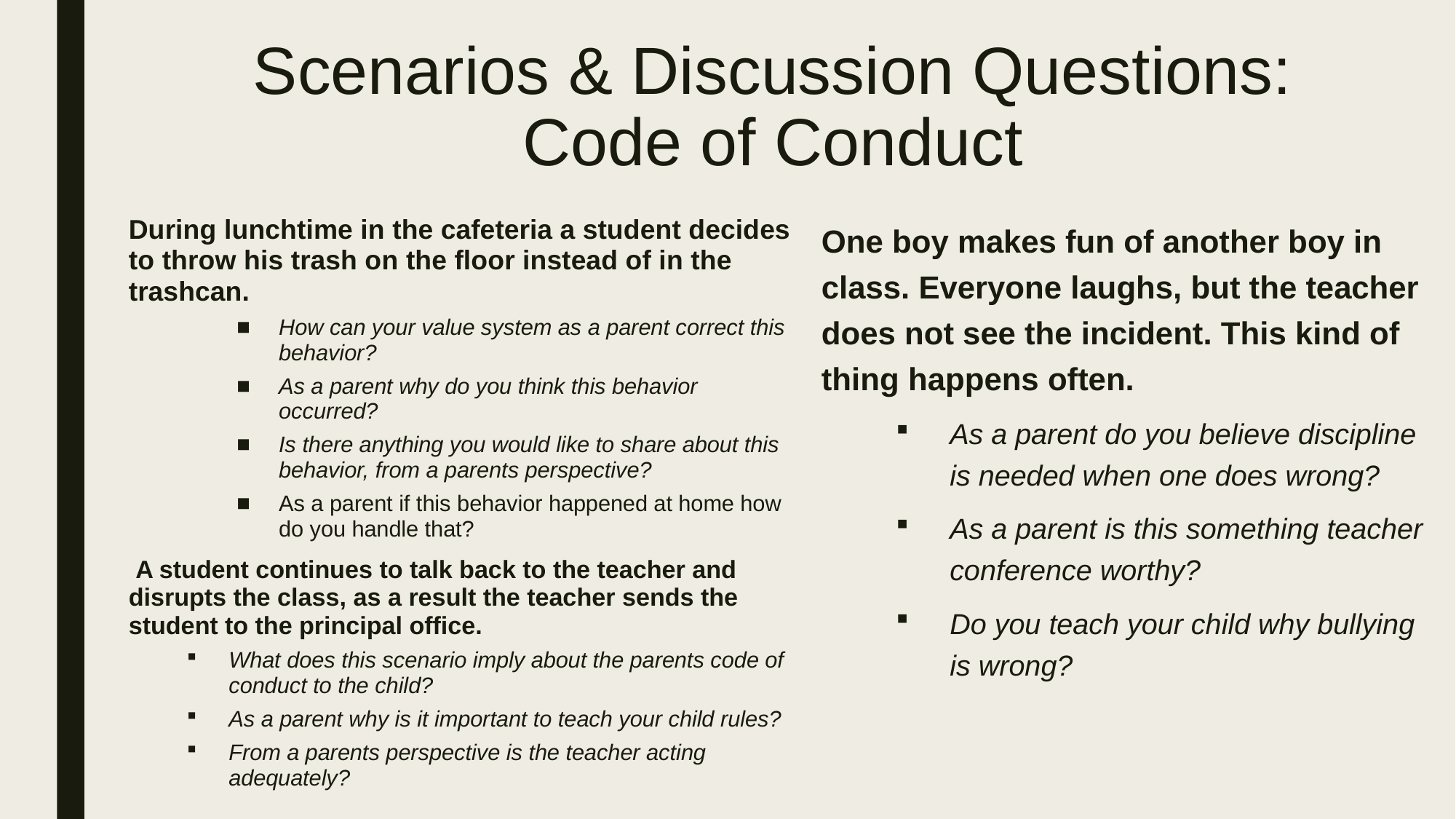

# Scenarios & Discussion Questions: Code of Conduct
One boy makes fun of another boy in class. Everyone laughs, but the teacher does not see the incident. This kind of thing happens often.
As a parent do you believe discipline is needed when one does wrong?
As a parent is this something teacher conference worthy?
Do you teach your child why bullying is wrong?

During lunchtime in the cafeteria a student decides to throw his trash on the floor instead of in the trashcan.
How can your value system as a parent correct this behavior?
As a parent why do you think this behavior occurred?
Is there anything you would like to share about this behavior, from a parents perspective?
As a parent if this behavior happened at home how do you handle that?
 A student continues to talk back to the teacher and disrupts the class, as a result the teacher sends the student to the principal office.
What does this scenario imply about the parents code of conduct to the child?
As a parent why is it important to teach your child rules?
From a parents perspective is the teacher acting adequately?